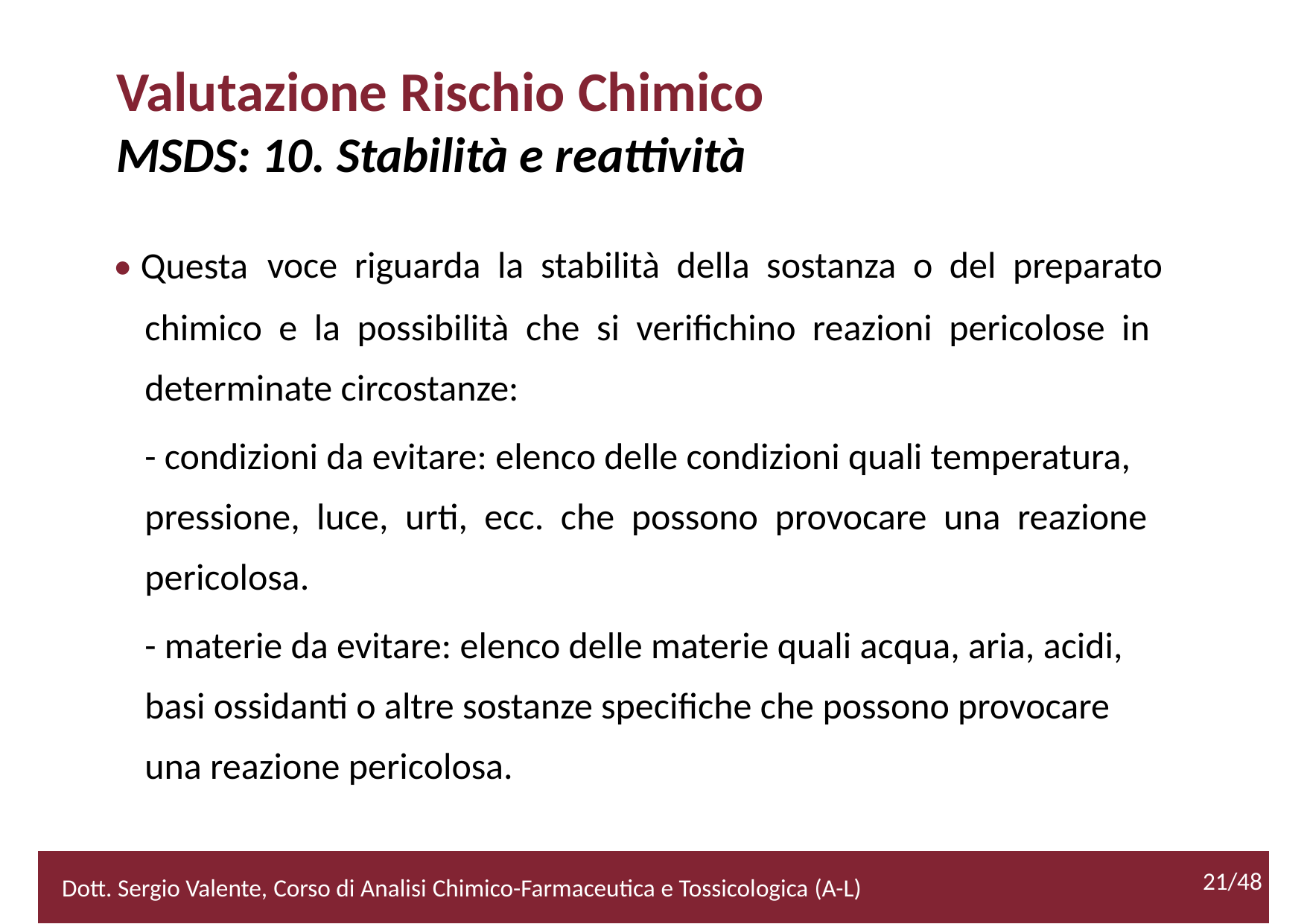

Valutazione Rischio Chimico
MSDS: 10. Stabilità e reattività
• Questa
voce  riguarda  la  stabilità  della  sostanza  o  del  preparato
	chimico  e  la  possibilità  che  si  verifichino  reazioni  pericolose  in

	determinate circostanze:

	- condizioni da evitare: elenco delle condizioni quali temperatura,

	pressione,  luce,  urti,  ecc.  che  possono  provocare  una  reazione

	pericolosa.

	- materie da evitare: elenco delle materie quali acqua, aria, acidi,

	basi ossidanti o altre sostanze specifiche che possono provocare

	una reazione pericolosa.)

		21/48

21/48
2/52
Dott. Sergio Valente, Corso di Analisi Chimico-Farmaceutica e Tossicologica (A-L)